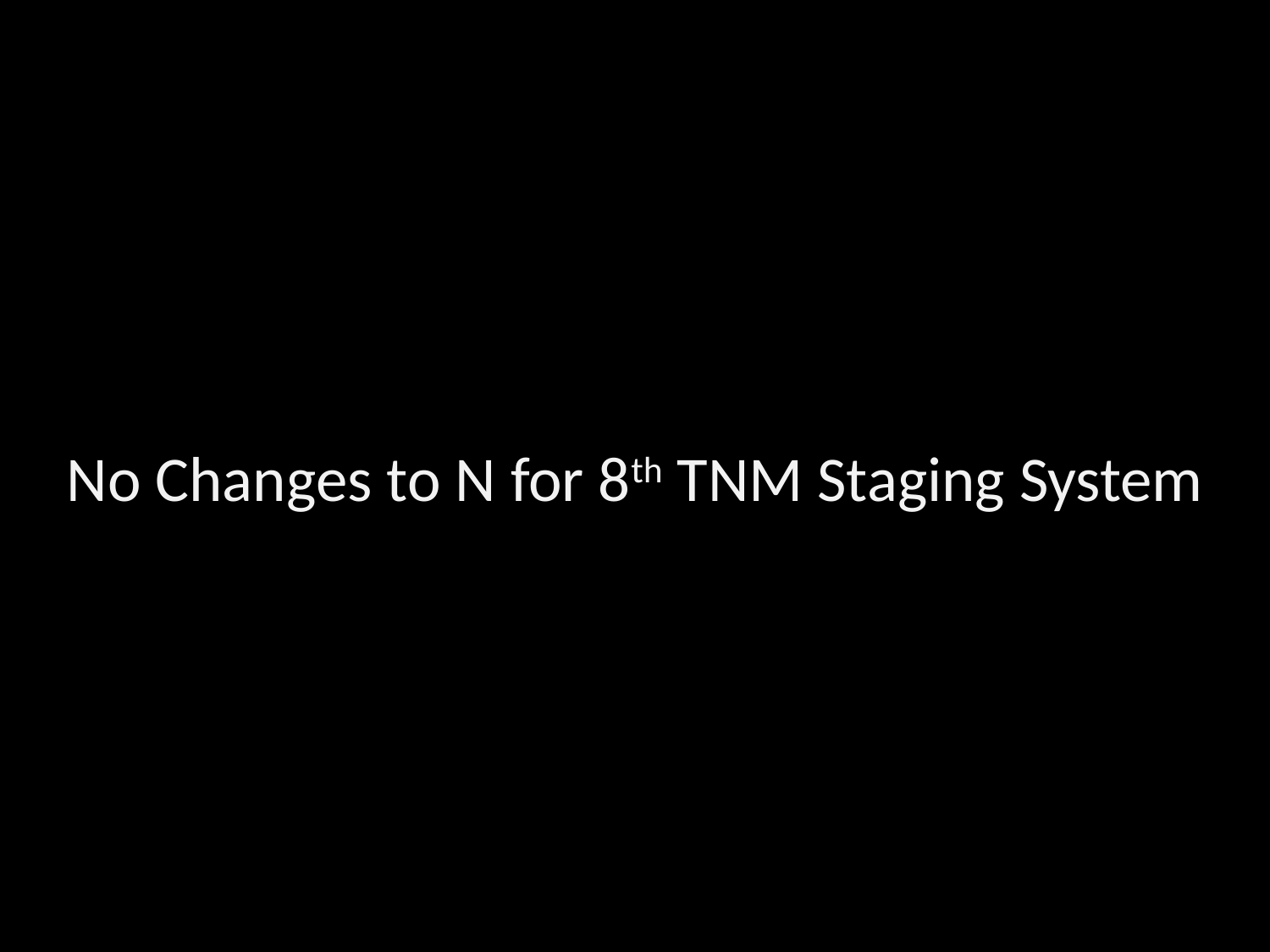

No Changes to N for 8th TNM Staging System